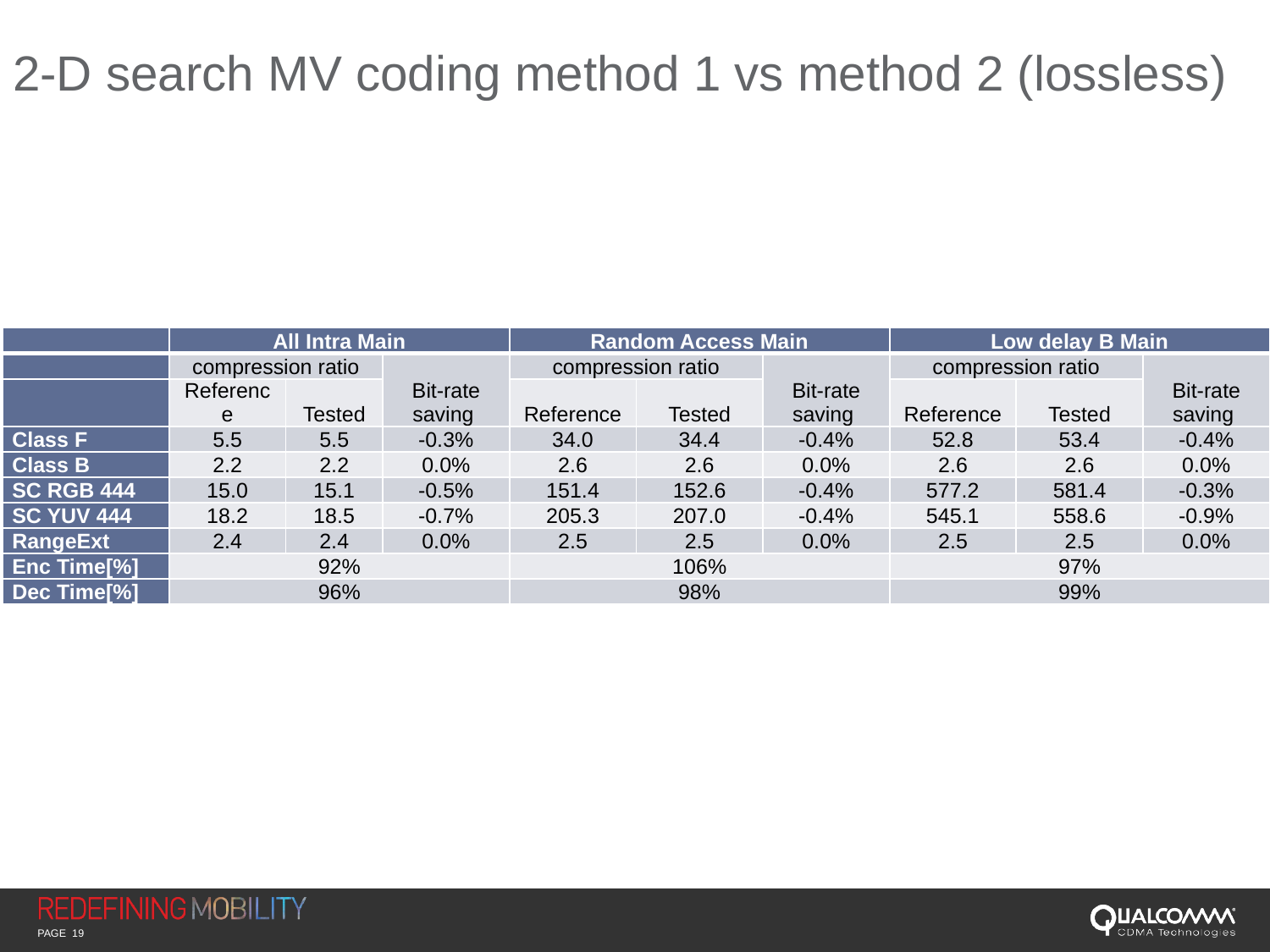

# 2-D search MV coding method 1 vs method 2 (lossless)
|  | All Intra Main |  |  | Random Access Main |  |  | Low delay B Main |  |  |
| --- | --- | --- | --- | --- | --- | --- | --- | --- | --- |
|  | compression ratio |  | Bit-rate saving | compression ratio |  | Bit-rate saving | compression ratio |  | Bit-rate saving |
|  | Reference | Tested |  | Reference | Tested |  | Reference | Tested |  |
| Class F | 5.5 | 5.5 | -0.3% | 34.0 | 34.4 | -0.4% | 52.8 | 53.4 | -0.4% |
| Class B | 2.2 | 2.2 | 0.0% | 2.6 | 2.6 | 0.0% | 2.6 | 2.6 | 0.0% |
| SC RGB 444 | 15.0 | 15.1 | -0.5% | 151.4 | 152.6 | -0.4% | 577.2 | 581.4 | -0.3% |
| SC YUV 444 | 18.2 | 18.5 | -0.7% | 205.3 | 207.0 | -0.4% | 545.1 | 558.6 | -0.9% |
| RangeExt | 2.4 | 2.4 | 0.0% | 2.5 | 2.5 | 0.0% | 2.5 | 2.5 | 0.0% |
| Enc Time[%] | 92% |  |  | 106% |  |  | 97% |  |  |
| Dec Time[%] | 96% |  |  | 98% |  |  | 99% |  |  |